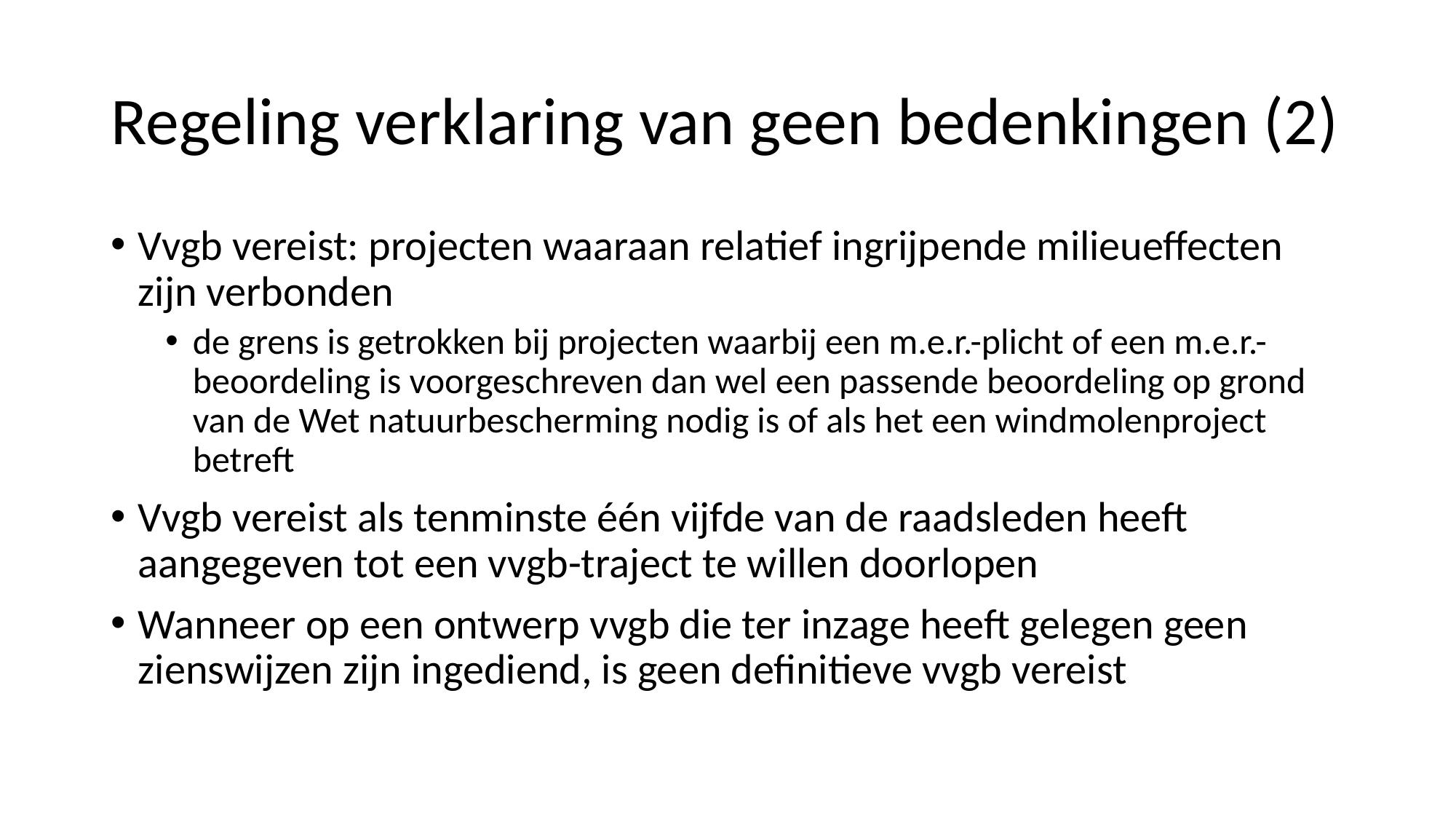

# Regeling verklaring van geen bedenkingen (2)
Vvgb vereist: projecten waaraan relatief ingrijpende milieueffecten zijn verbonden
de grens is getrokken bij projecten waarbij een m.e.r.-plicht of een m.e.r.-beoordeling is voorgeschreven dan wel een passende beoordeling op grond van de Wet natuurbescherming nodig is of als het een windmolenproject betreft
Vvgb vereist als tenminste één vijfde van de raadsleden heeft aangegeven tot een vvgb-traject te willen doorlopen
Wanneer op een ontwerp vvgb die ter inzage heeft gelegen geen zienswijzen zijn ingediend, is geen definitieve vvgb vereist